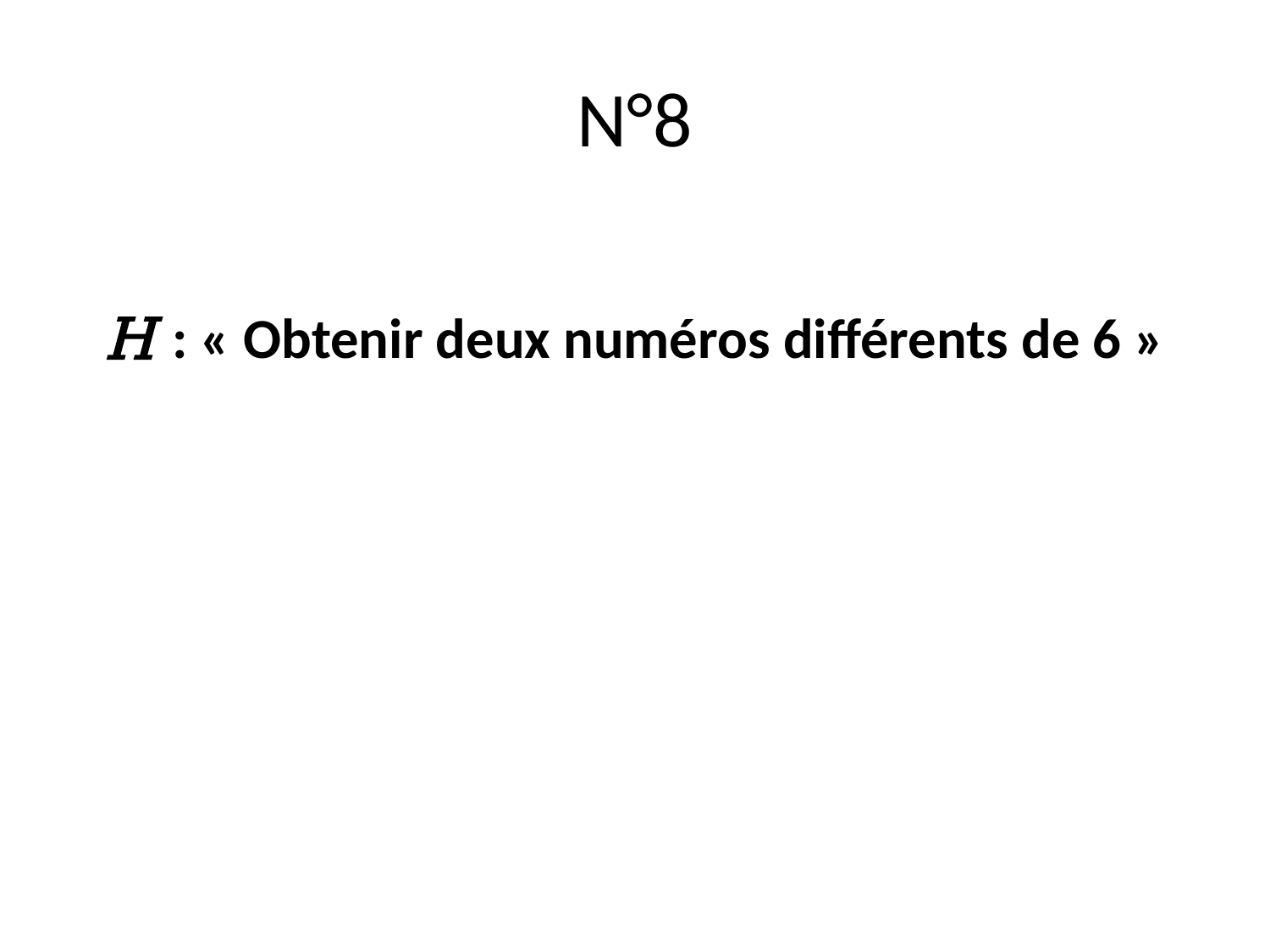

# N°8
H : « Obtenir deux numéros différents de 6 »